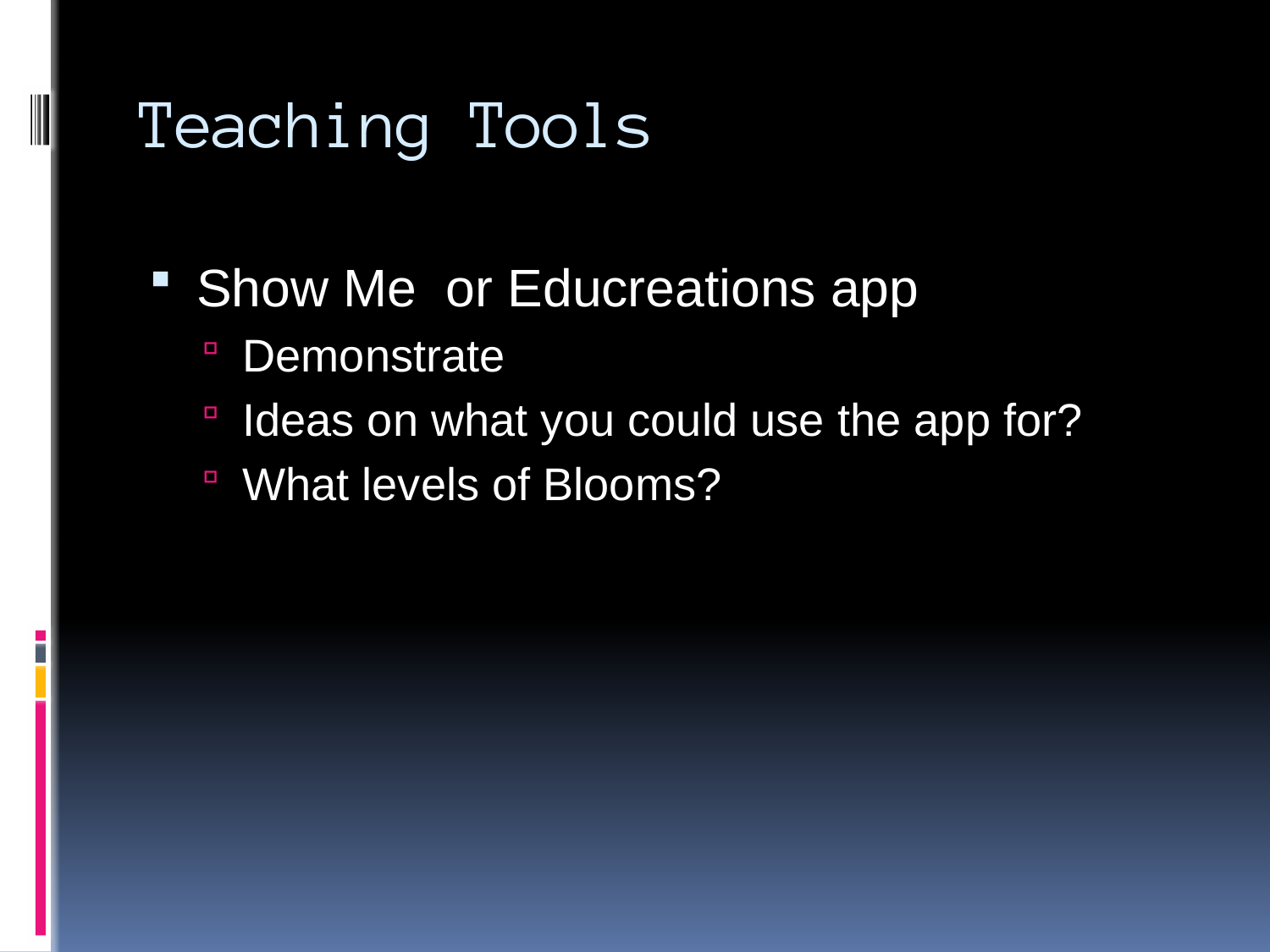

# Teaching Tools
Show Me  or Educreations app
Demonstrate
Ideas on what you could use the app for?
What levels of Blooms?